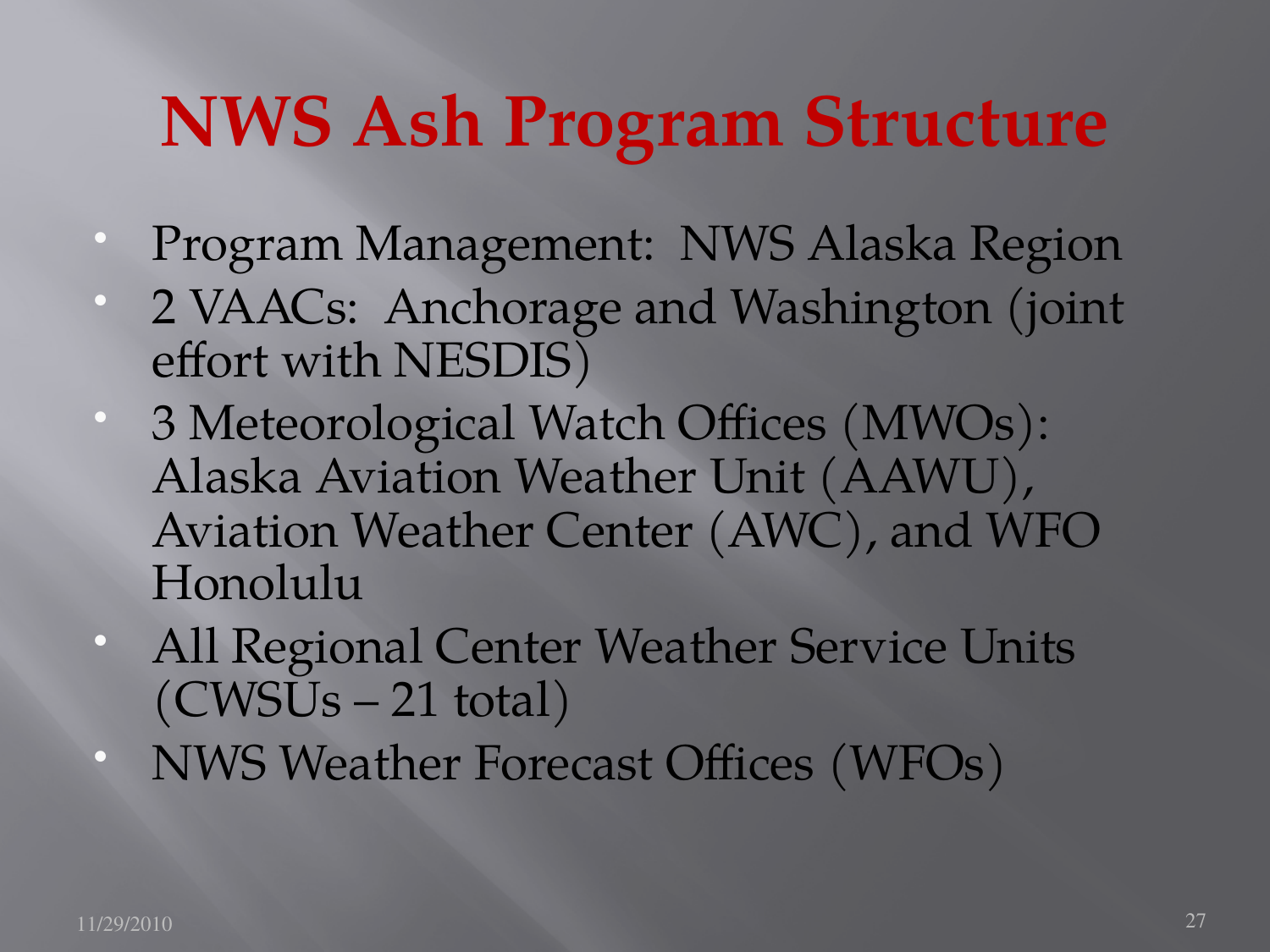

# NWS Ash Program Structure
Program Management:  NWS Alaska Region
2 VAACs:  Anchorage and Washington (joint effort with NESDIS)
3 Meteorological Watch Offices (MWOs):  Alaska Aviation Weather Unit (AAWU), Aviation Weather Center (AWC), and WFO Honolulu
All Regional Center Weather Service Units (CWSUs – 21 total)
NWS Weather Forecast Offices (WFOs)
11/29/2010
27